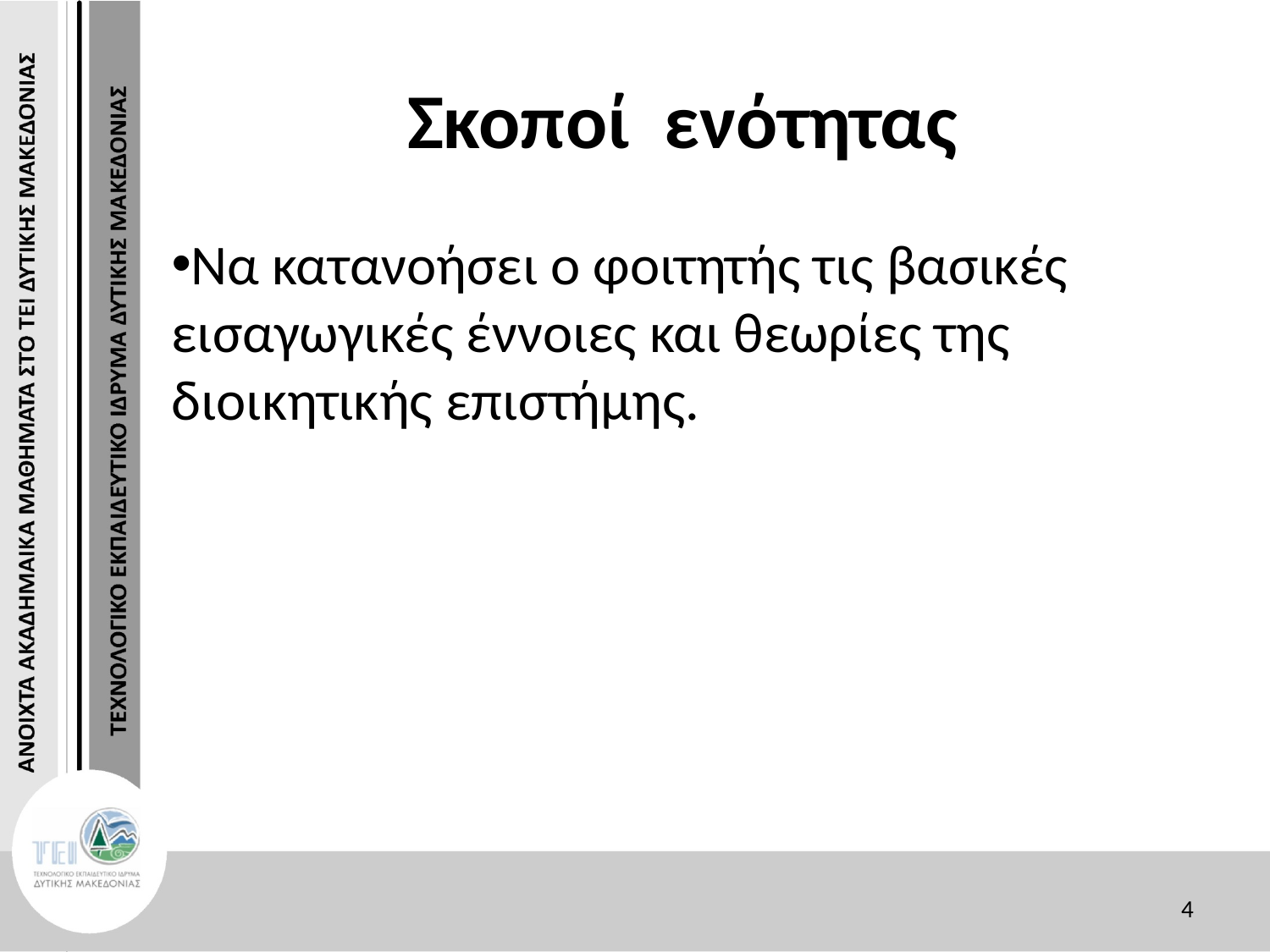

# Σκοποί  ενότητας
Να κατανοήσει ο φοιτητής τις βασικές εισαγωγικές έννοιες και θεωρίες της διοικητικής επιστήμης.
4